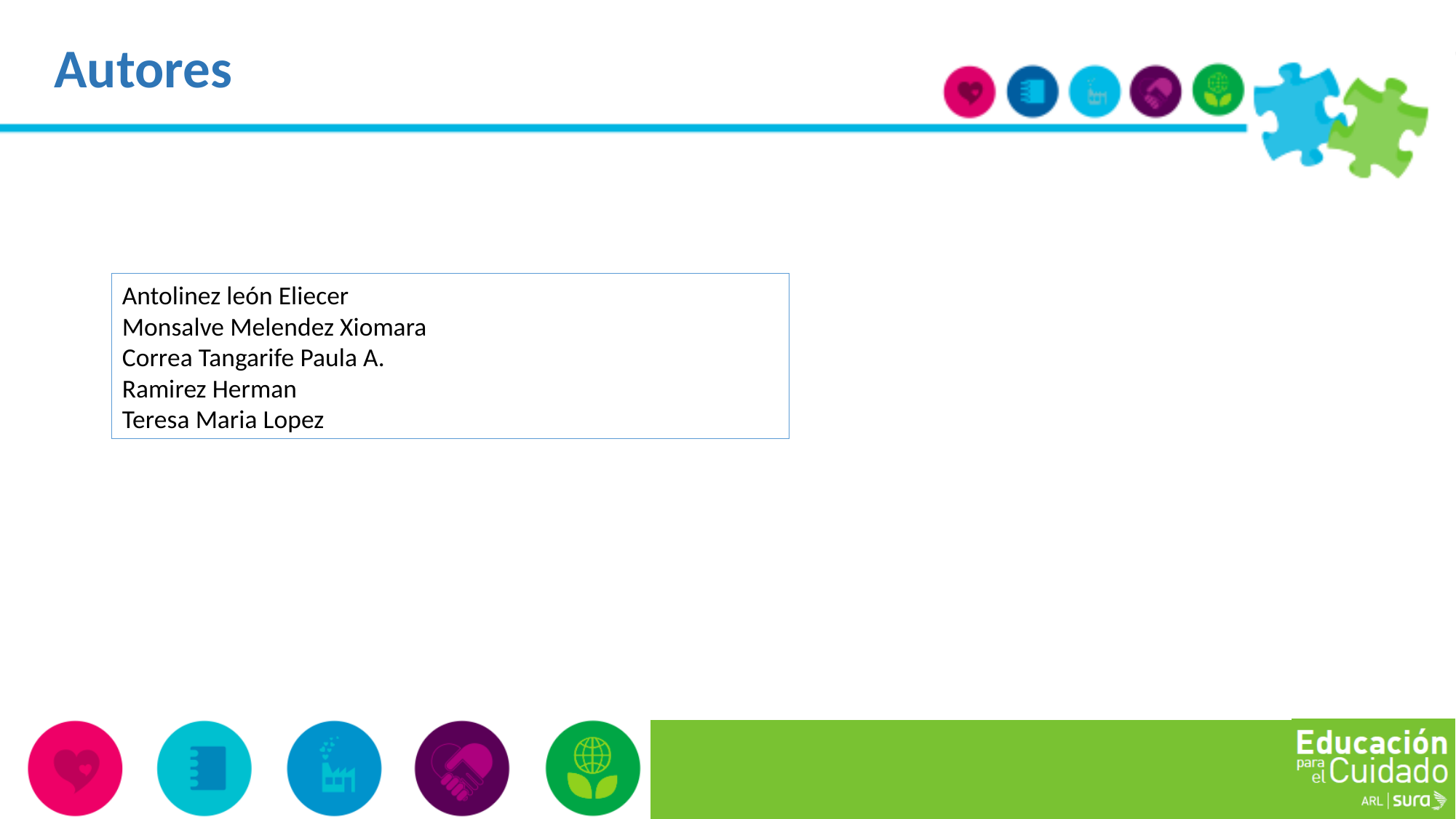

Autores

Antolinez león Eliecer
Monsalve Melendez Xiomara
Correa Tangarife Paula A.
Ramirez Herman
Teresa Maria Lopez